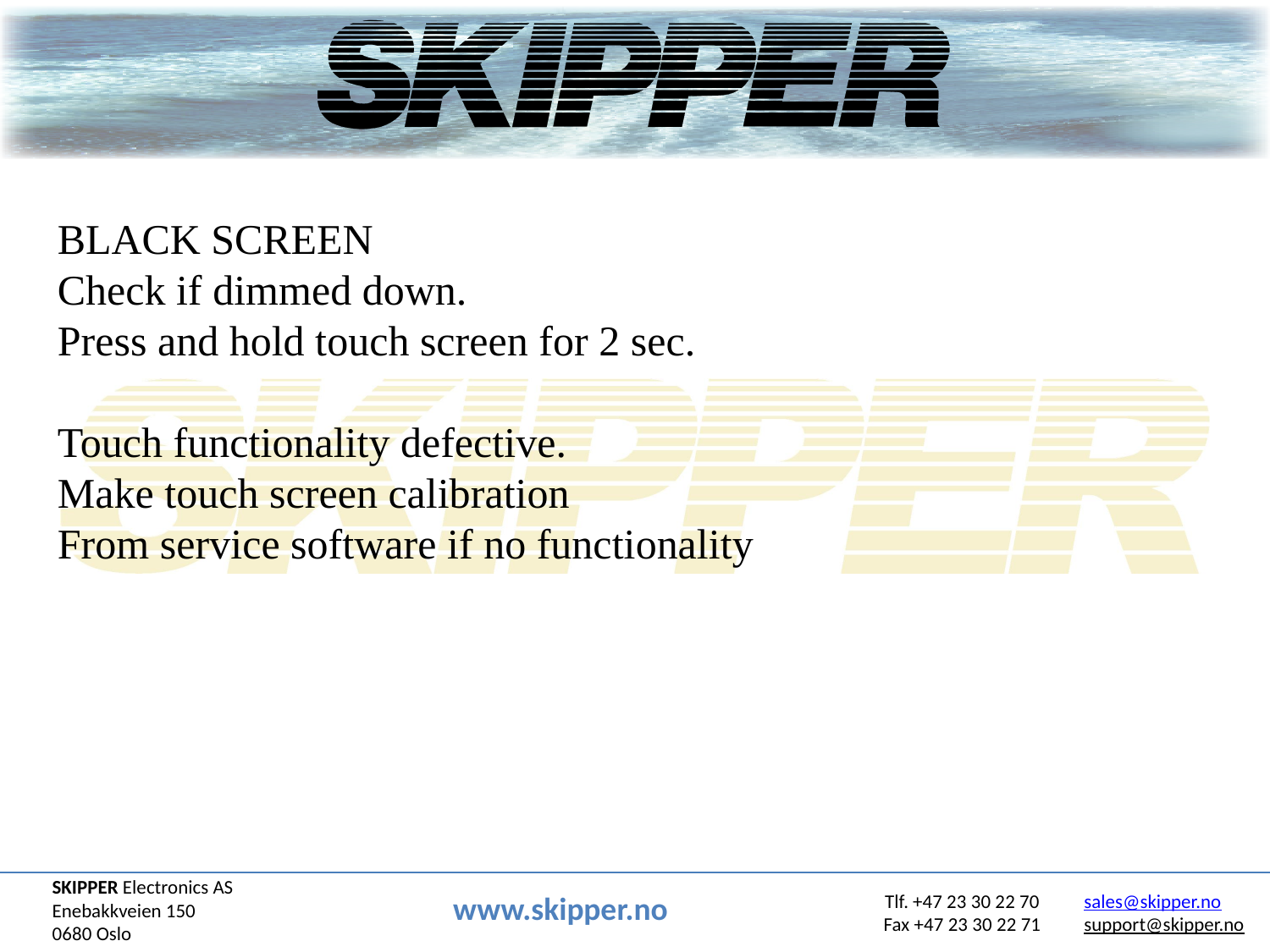

BLACK SCREEN
Check if dimmed down.
Press and hold touch screen for 2 sec.

Touch functionality defective.
Make touch screen calibration
From service software if no functionality